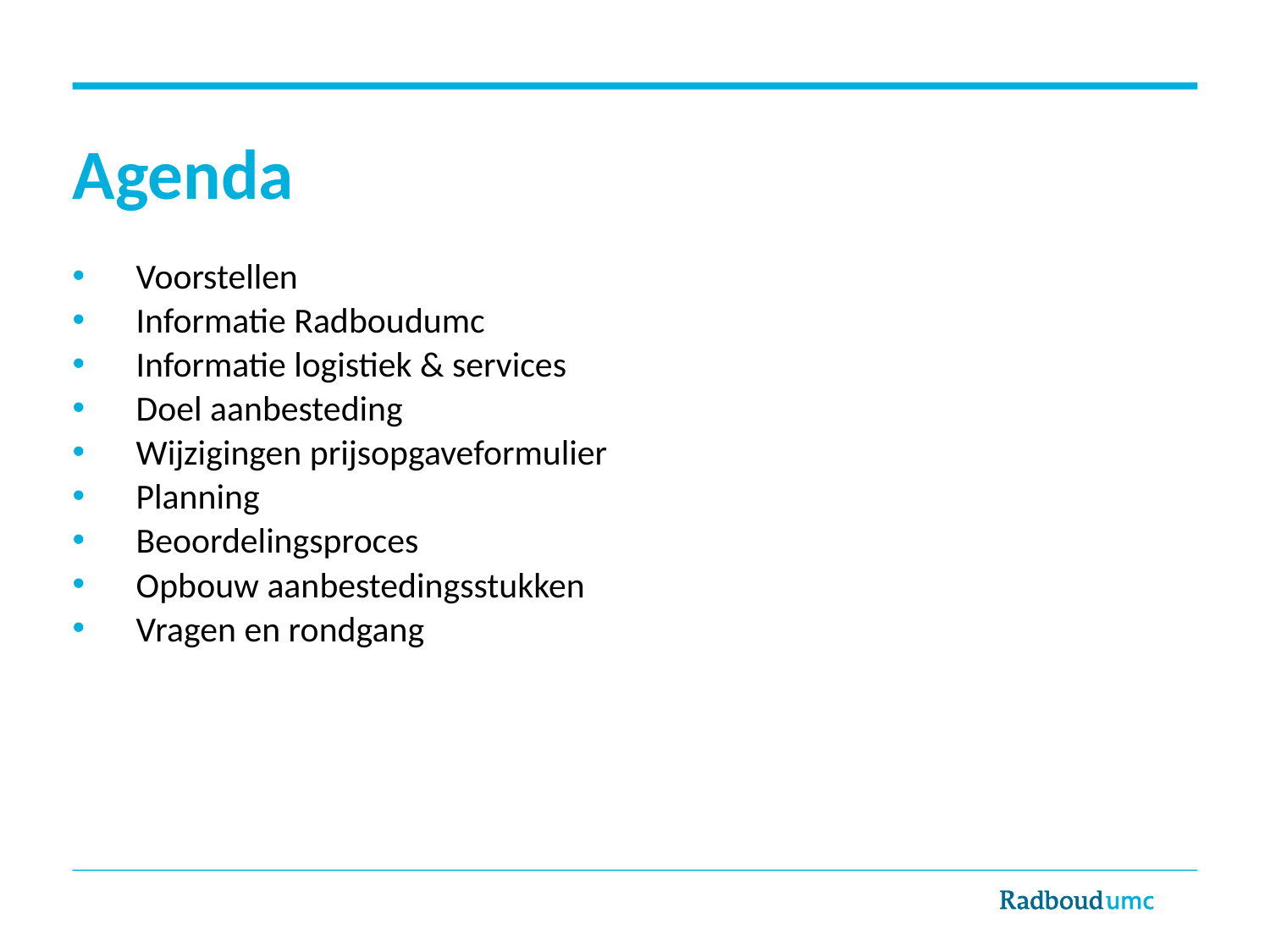

# Agenda
Voorstellen
Informatie Radboudumc
Informatie logistiek & services
Doel aanbesteding
Wijzigingen prijsopgaveformulier
Planning
Beoordelingsproces
Opbouw aanbestedingsstukken
Vragen en rondgang